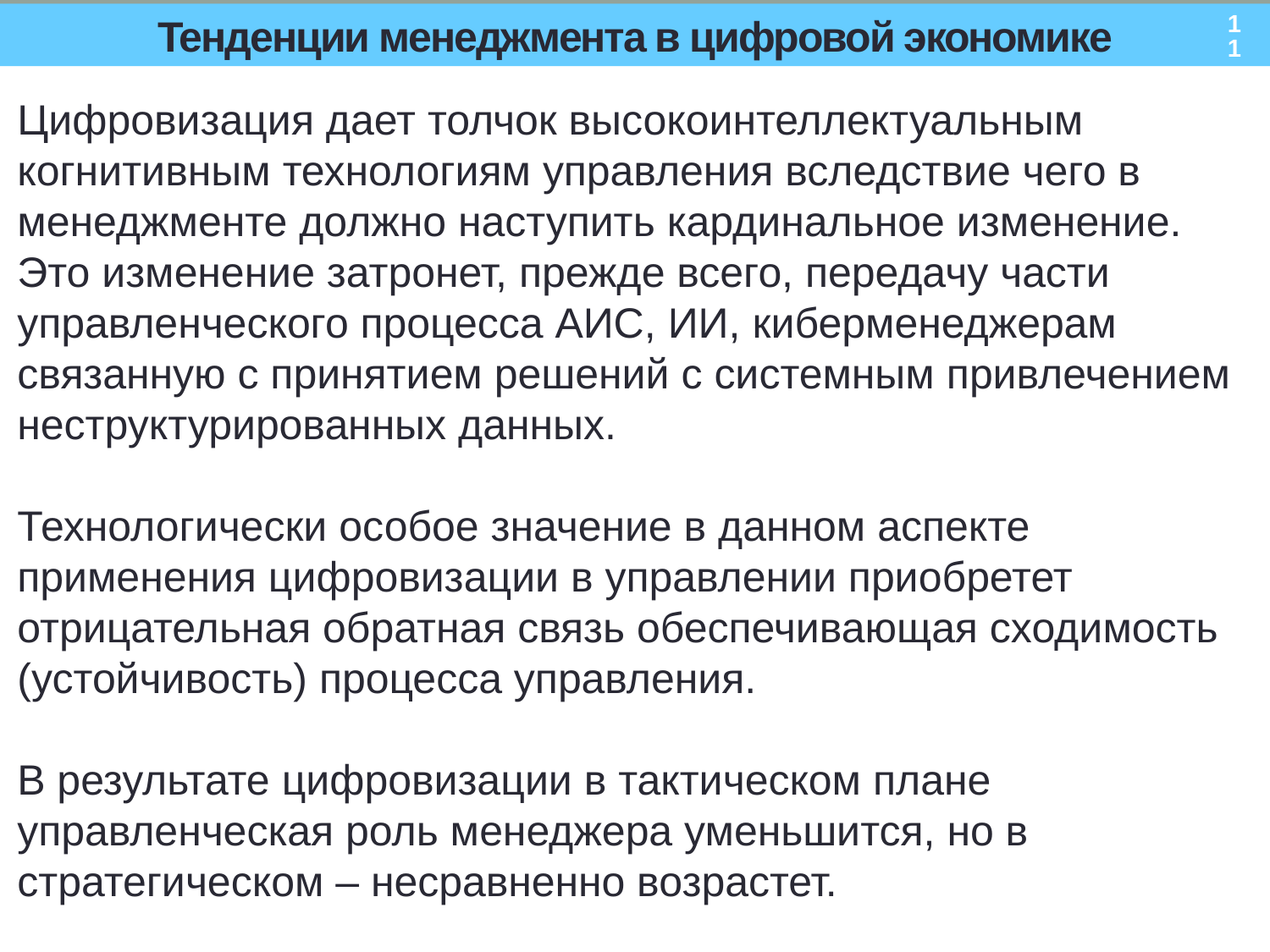

11
# Тенденции менеджмента в цифровой экономике
Цифровизация дает толчок высокоинтеллектуальным когнитивным технологиям управления вследствие чего в менеджменте должно наступить кардинальное изменение. Это изменение затронет, прежде всего, передачу части управленческого процесса АИС, ИИ, киберменеджерам связанную с принятием решений с системным привлечением неструктурированных данных.

Технологически особое значение в данном аспекте применения цифровизации в управлении приобретет отрицательная обратная связь обеспечивающая сходимость (устойчивость) процесса управления.

В результате цифровизации в тактическом плане управленческая роль менеджера уменьшится, но в стратегическом – несравненно возрастет.